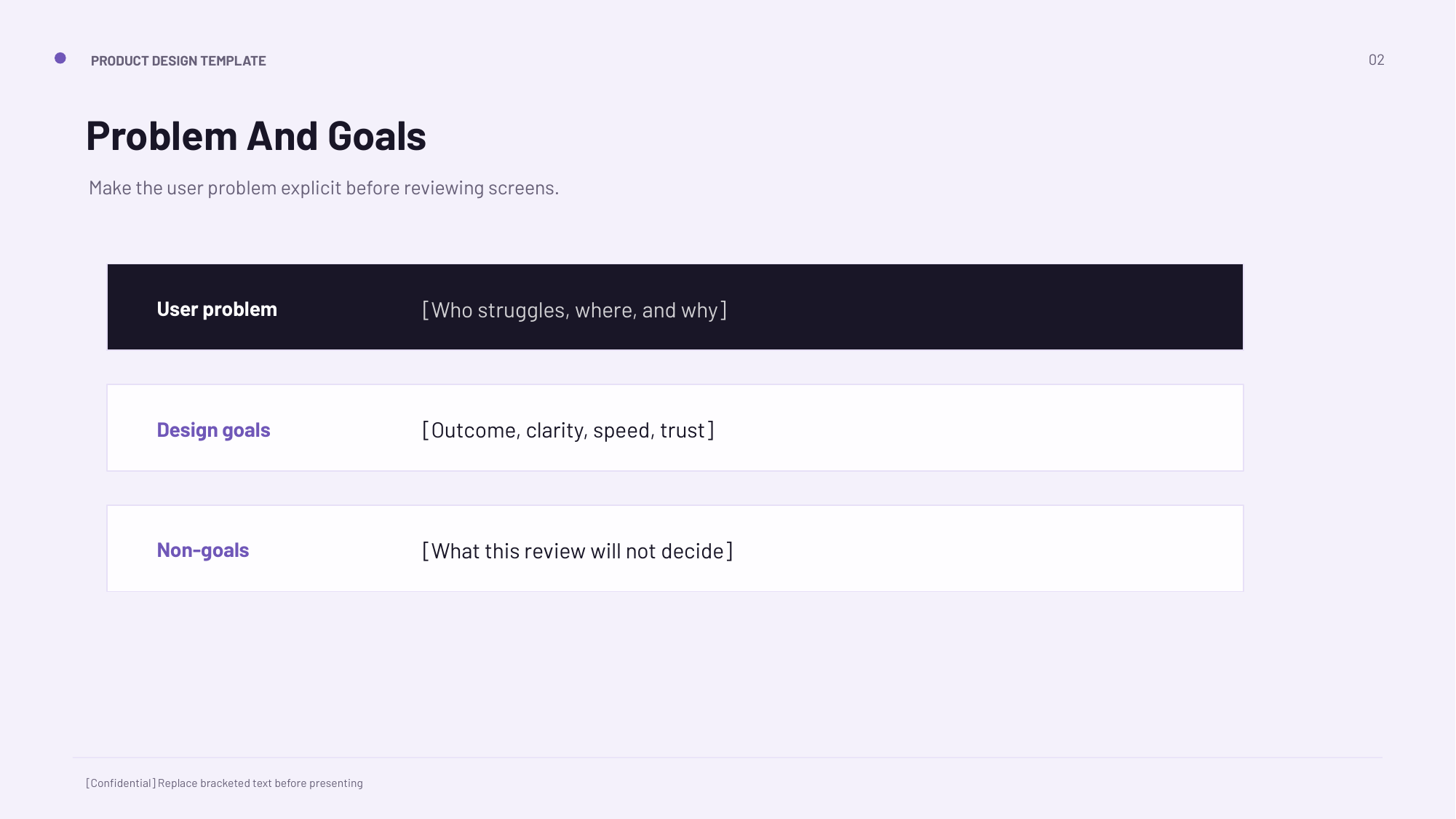

02
PRODUCT DESIGN TEMPLATE

Problem And Goals
Make the user problem explicit before reviewing screens.

User problem
[Who struggles, where, and why]

Design goals
[Outcome, clarity, speed, trust]

Non-goals
[What this review will not decide]

[Confidential] Replace bracketed text before presenting